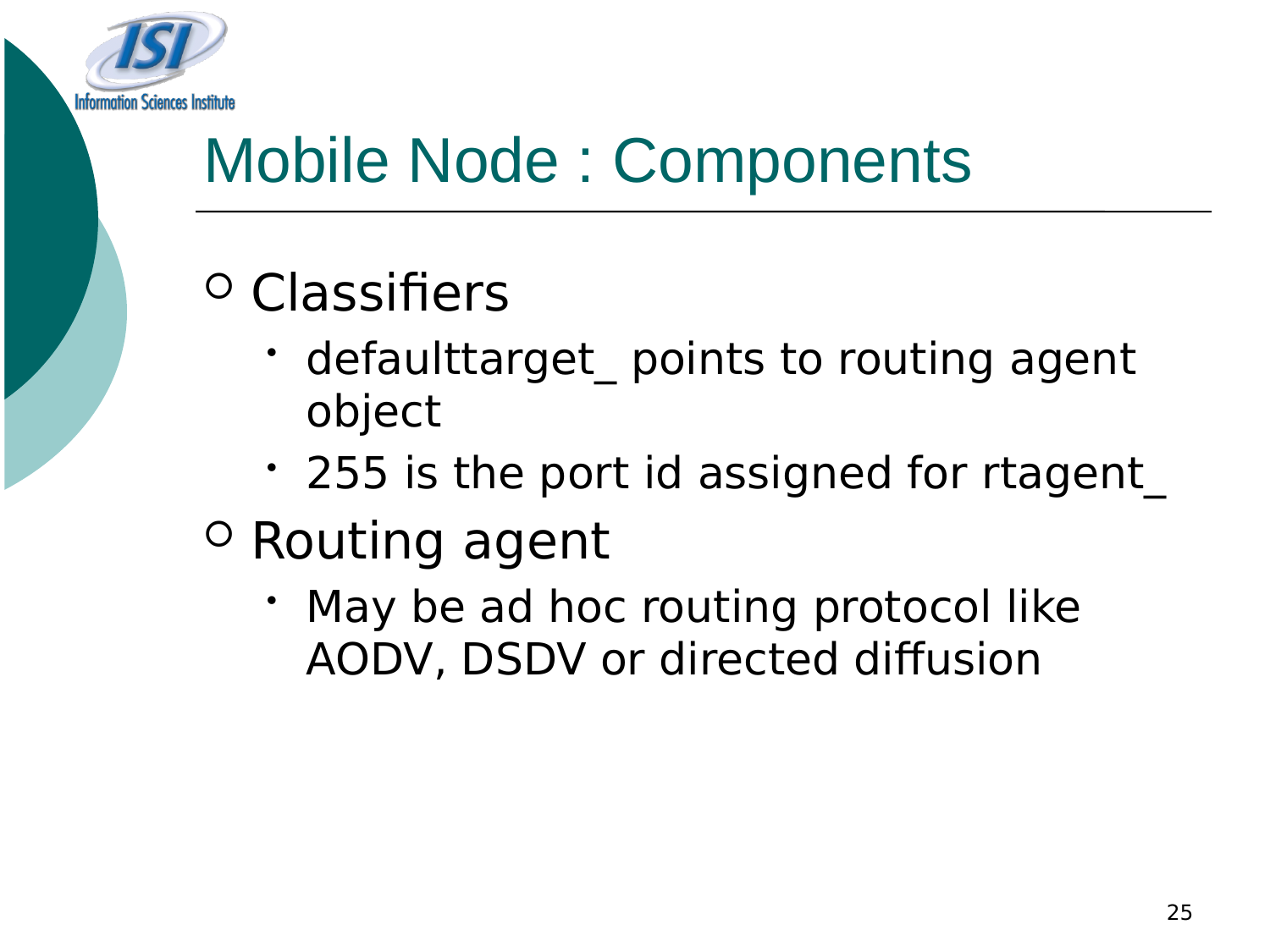

# Mobile Node : Components
Classifiers
defaulttarget_ points to routing agent object
255 is the port id assigned for rtagent_
Routing agent
May be ad hoc routing protocol like AODV, DSDV or directed diffusion

25